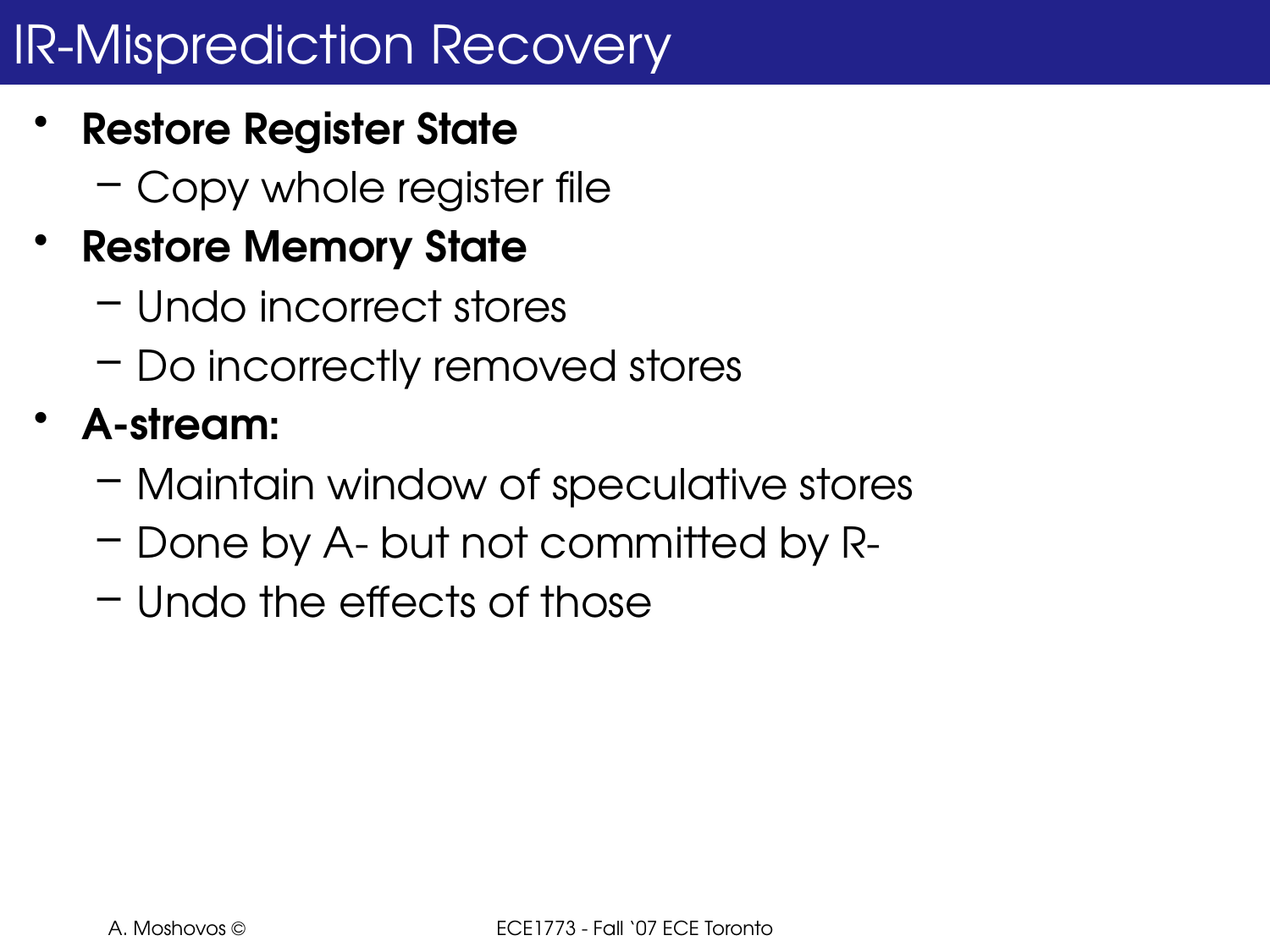

# IR-Misprediction Recovery
Restore Register State
Copy whole register file
Restore Memory State
Undo incorrect stores
Do incorrectly removed stores
A-stream:
Maintain window of speculative stores
Done by A- but not committed by R-
Undo the effects of those
A. Moshovos ©
ECE1773 - Fall ‘07 ECE Toronto